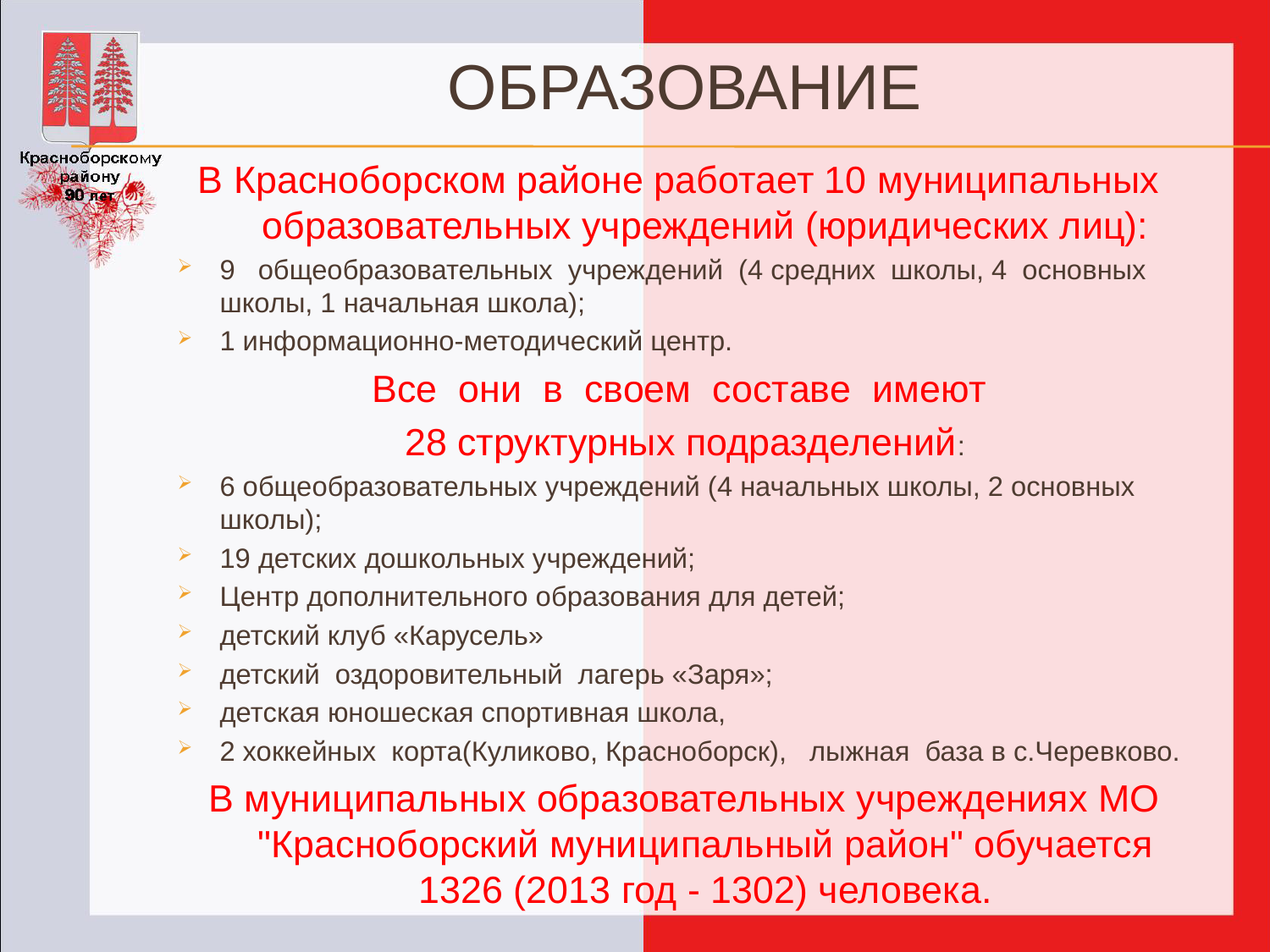

# ОБРАЗОВАНИЕ
В Красноборском районе работает 10 муниципальных  образовательных учреждений (юридических лиц):
9   общеобразовательных  учреждений  (4 средних  школы, 4  основных  школы, 1 начальная школа);
1 информационно-методический центр.
Все  они  в  своем  составе  имеют
28 структурных подразделений:
6 общеобразовательных учреждений (4 начальных школы, 2 основных школы);
19 детских дошкольных учреждений;
Центр дополнительного образования для детей;
детский клуб «Карусель»
детский  оздоровительный  лагерь «Заря»;
детская юношеская спортивная школа,
2 хоккейных  корта(Куликово, Красноборск),   лыжная  база в с.Черевково.
В муниципальных образовательных учреждениях МО "Красноборский муниципальный район" обучается 1326 (2013 год - 1302) человека.